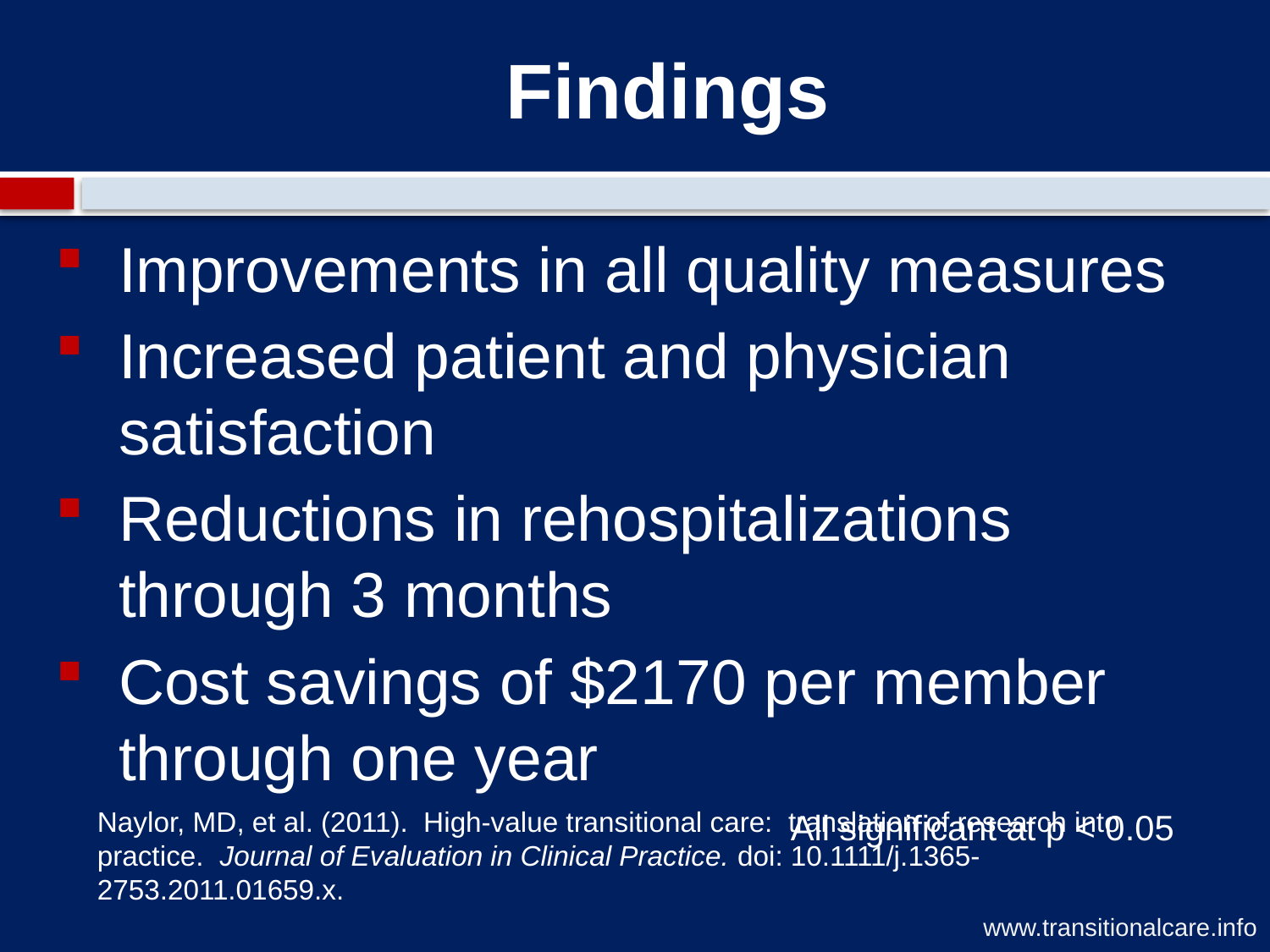

# Findings
Improvements in all quality measures
Increased patient and physician satisfaction
Reductions in rehospitalizations through 3 months
Cost savings of $2170 per member through one year
All significant at p < 0.05
Naylor, MD, et al. (2011).  High-value transitional care:  translation of research into practice.  Journal of Evaluation in Clinical Practice. doi: 10.1111/j.1365-2753.2011.01659.x.
www.transitionalcare.info